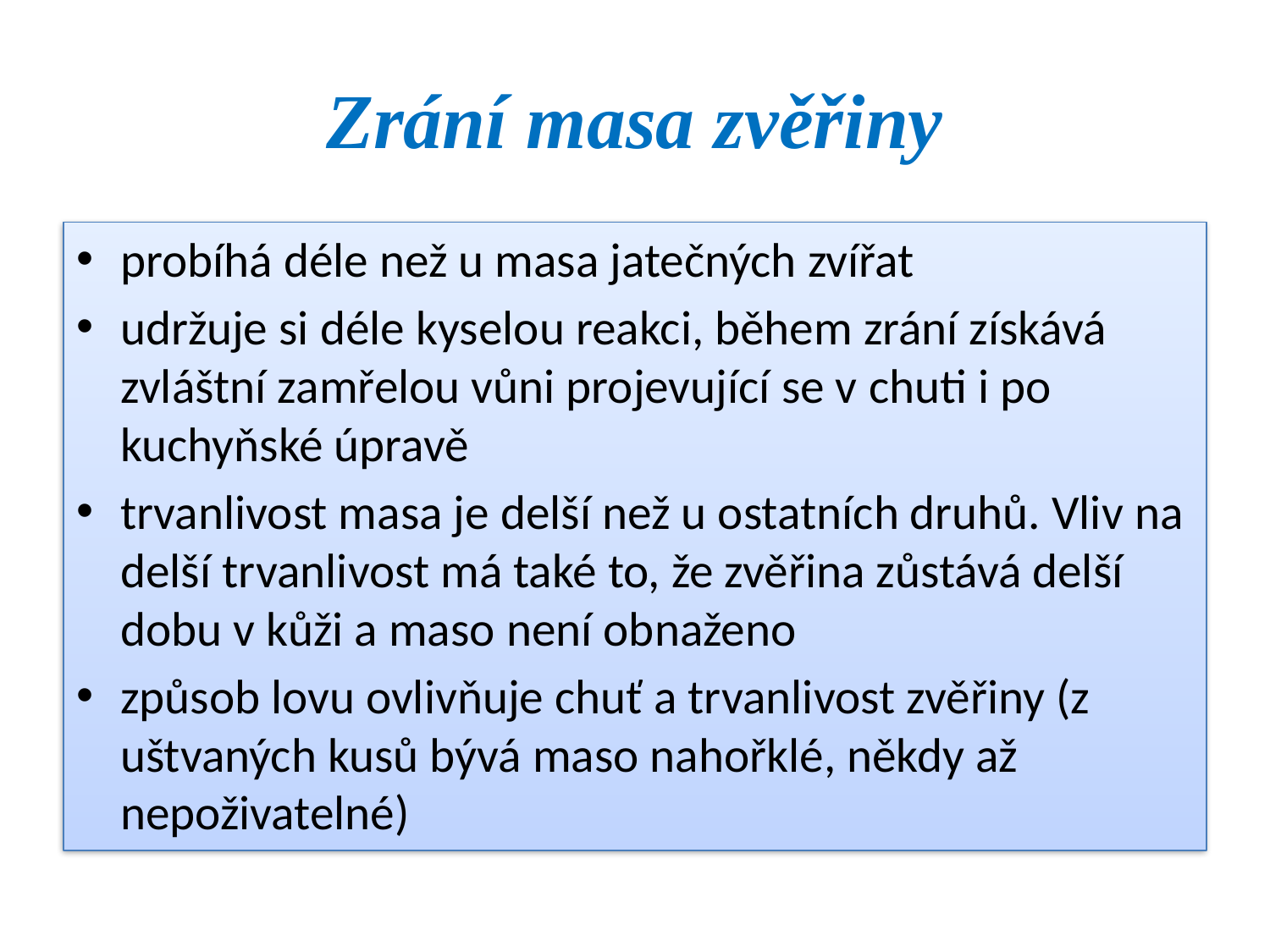

# Zrání masa zvěřiny
probíhá déle než u masa jatečných zvířat
udržuje si déle kyselou reakci, během zrání získává zvláštní zamřelou vůni projevující se v chuti i po kuchyňské úpravě
trvanlivost masa je delší než u ostatních druhů. Vliv na delší trvanlivost má také to, že zvěřina zůstává delší dobu v kůži a maso není obnaženo
způsob lovu ovlivňuje chuť a trvanlivost zvěřiny (z uštvaných kusů bývá maso nahořklé, někdy až nepoživatelné)